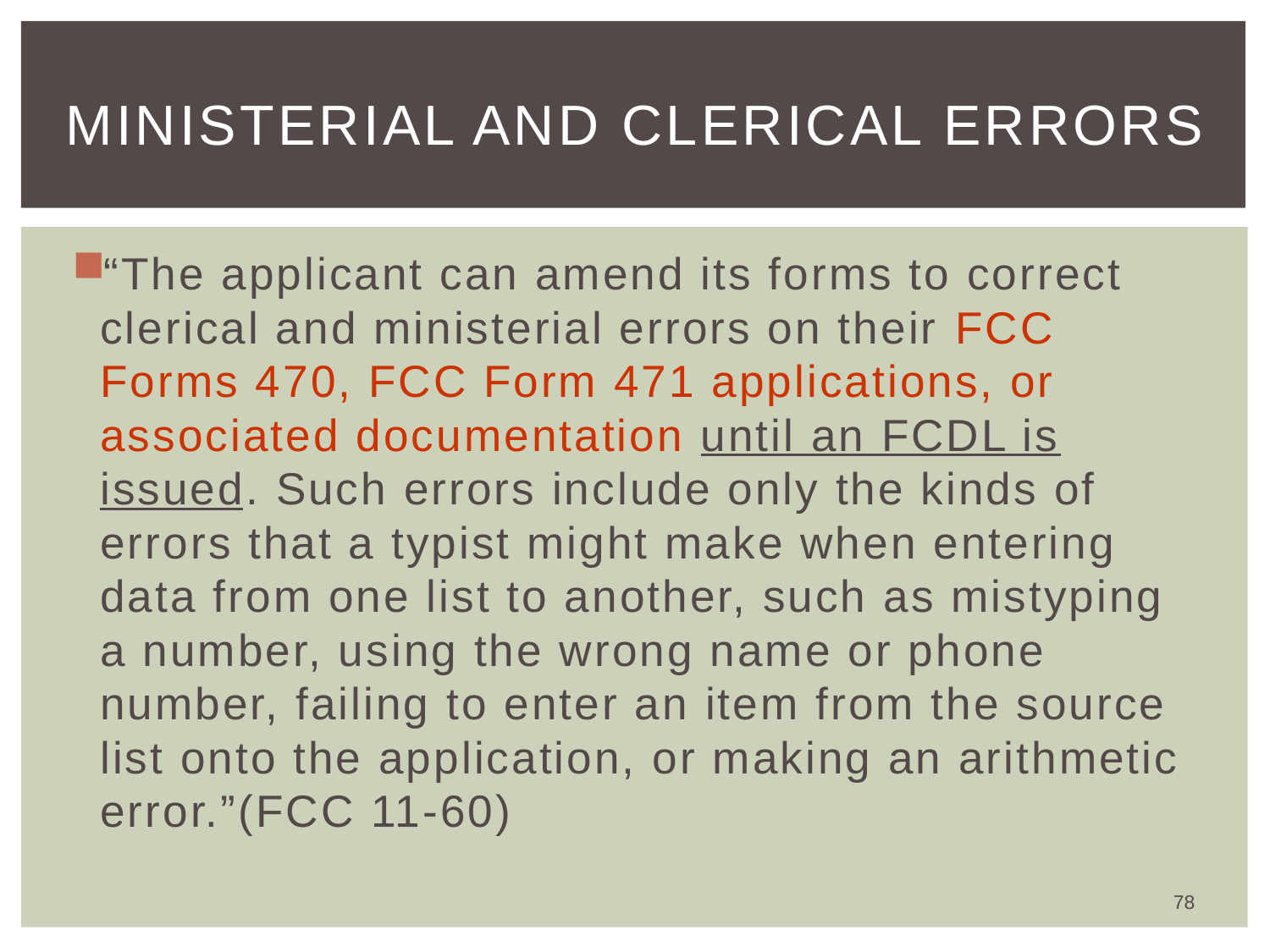

# Ministerial and Clerical Errors
“The applicant can amend its forms to correct clerical and ministerial errors on their FCC Forms 470, FCC Form 471 applications, or associated documentation until an FCDL is issued. Such errors include only the kinds of errors that a typist might make when entering data from one list to another, such as mistyping a number, using the wrong name or phone number, failing to enter an item from the source list onto the application, or making an arithmetic error.”(FCC 11-60)

78